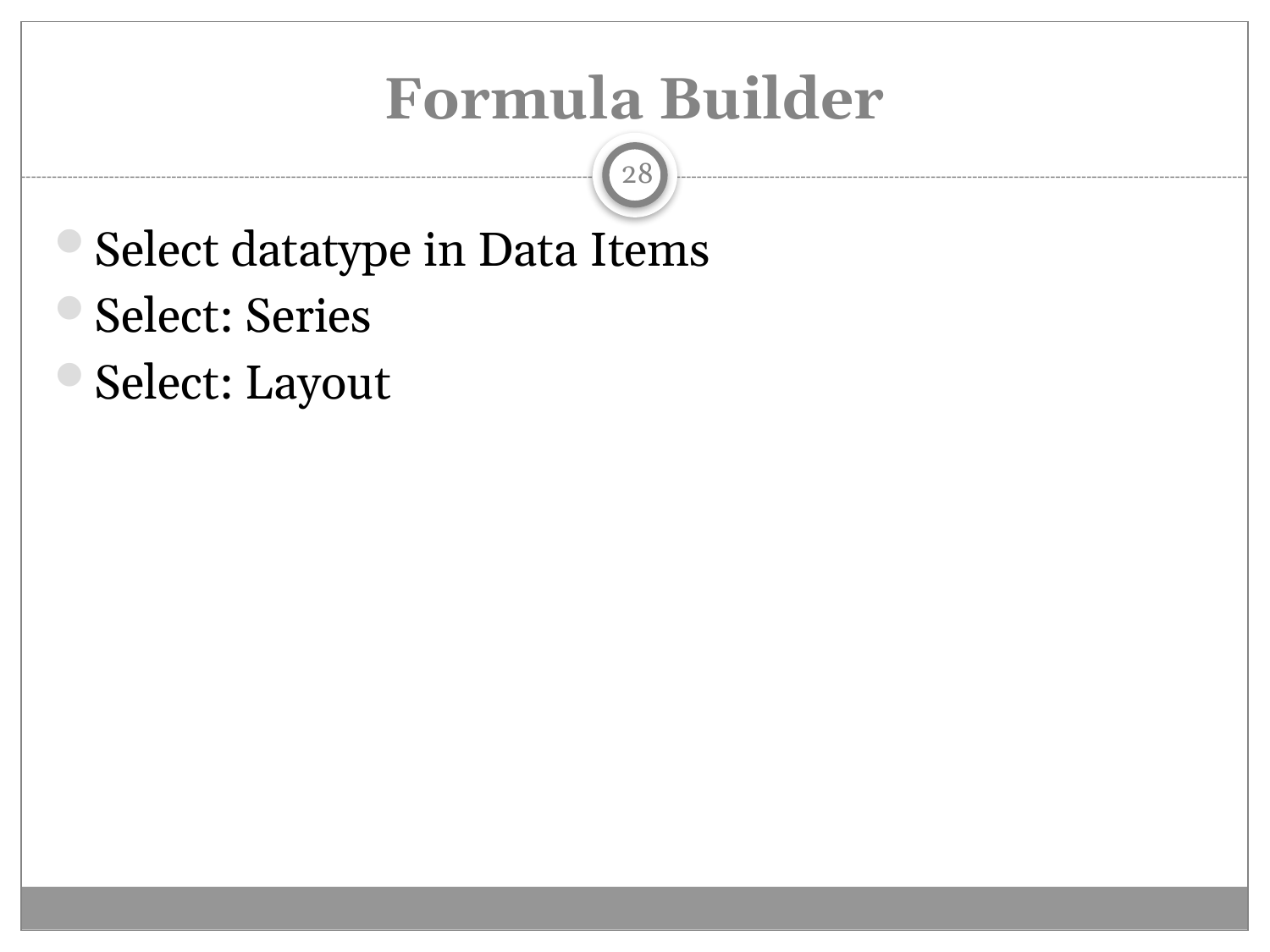

# Formula Builder
28
Select datatype in Data Items
Select: Series
Select: Layout